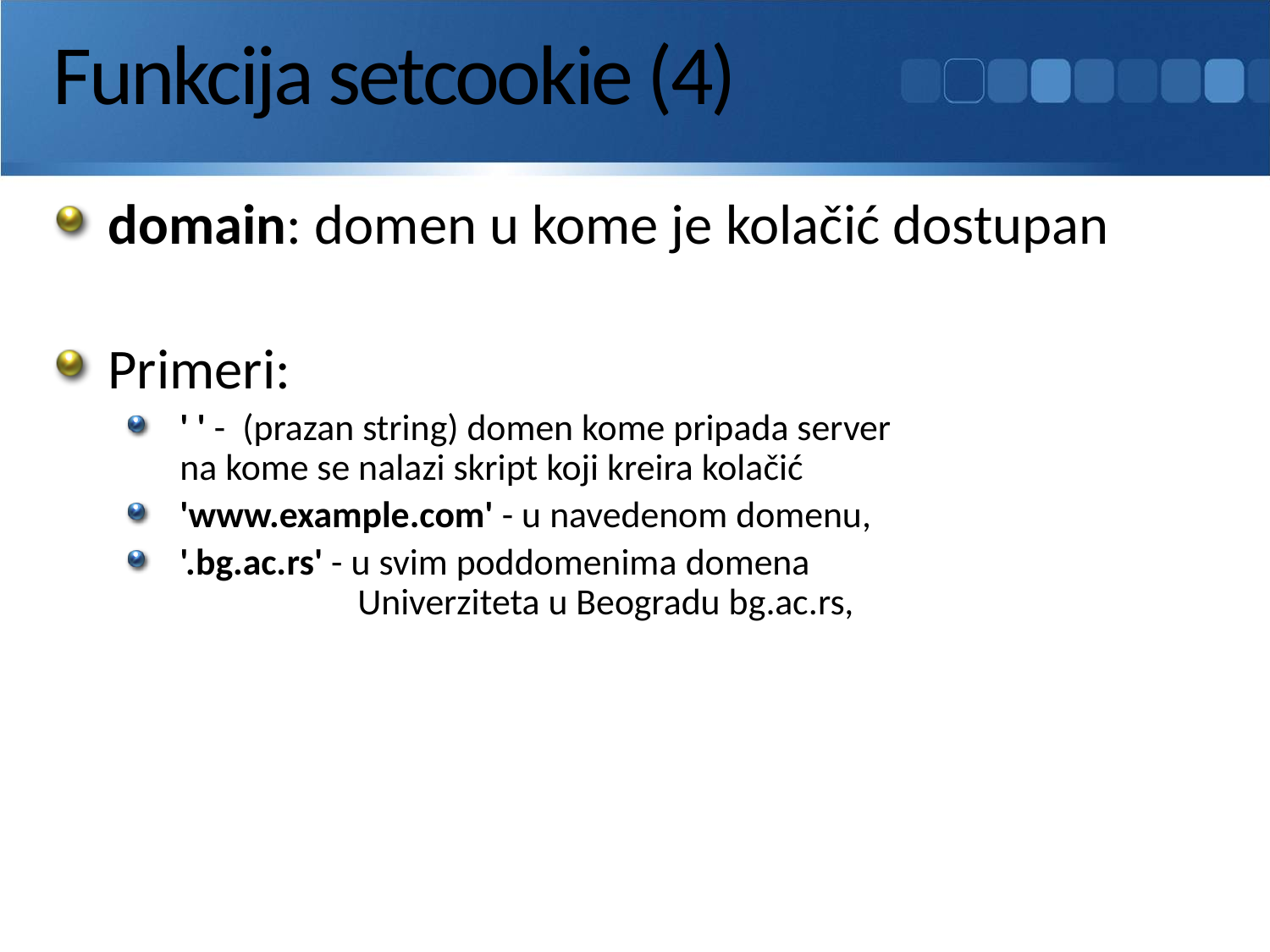

# Funkcija setcookie (4)
domain: domen u kome je kolačić dostupan

Primeri:
' ' -  (prazan string) domen kome pripada server
na kome se nalazi skript koji kreira kolačić
'www.example.com' - u navedenom domenu,
'.bg.ac.rs' - u svim poddomenima domena
	      Univerziteta u Beogradu bg.ac.rs,